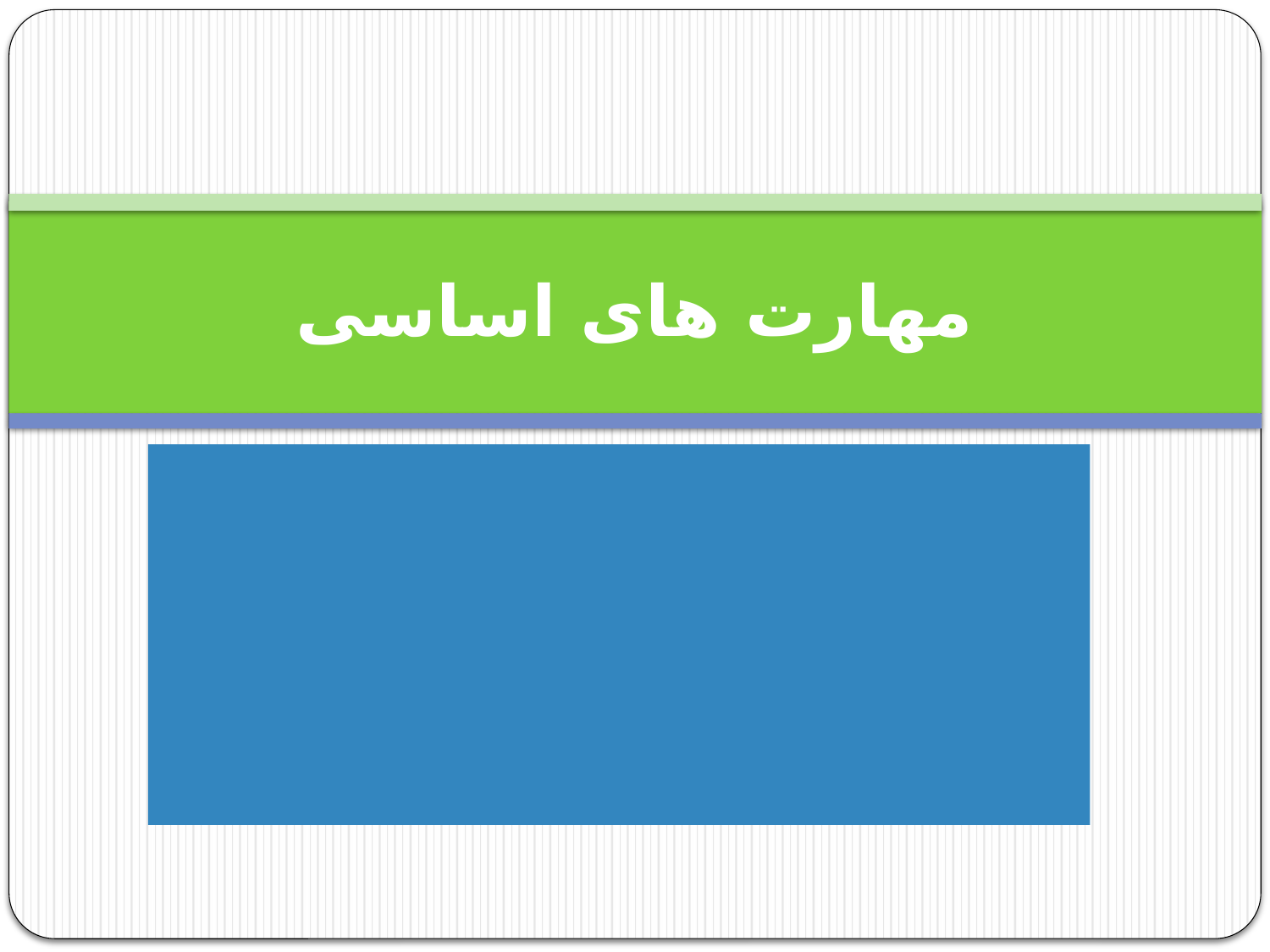

# مهارت های اساسی

مهارت های اساسی مجموعه ای از کیفیت ها (توانایی های ذهنی یا فیزیکی) است که می توانند در یک قلمرو علمی خاص یا مشترک با سایر قلمرو های علمی مطرح شود.